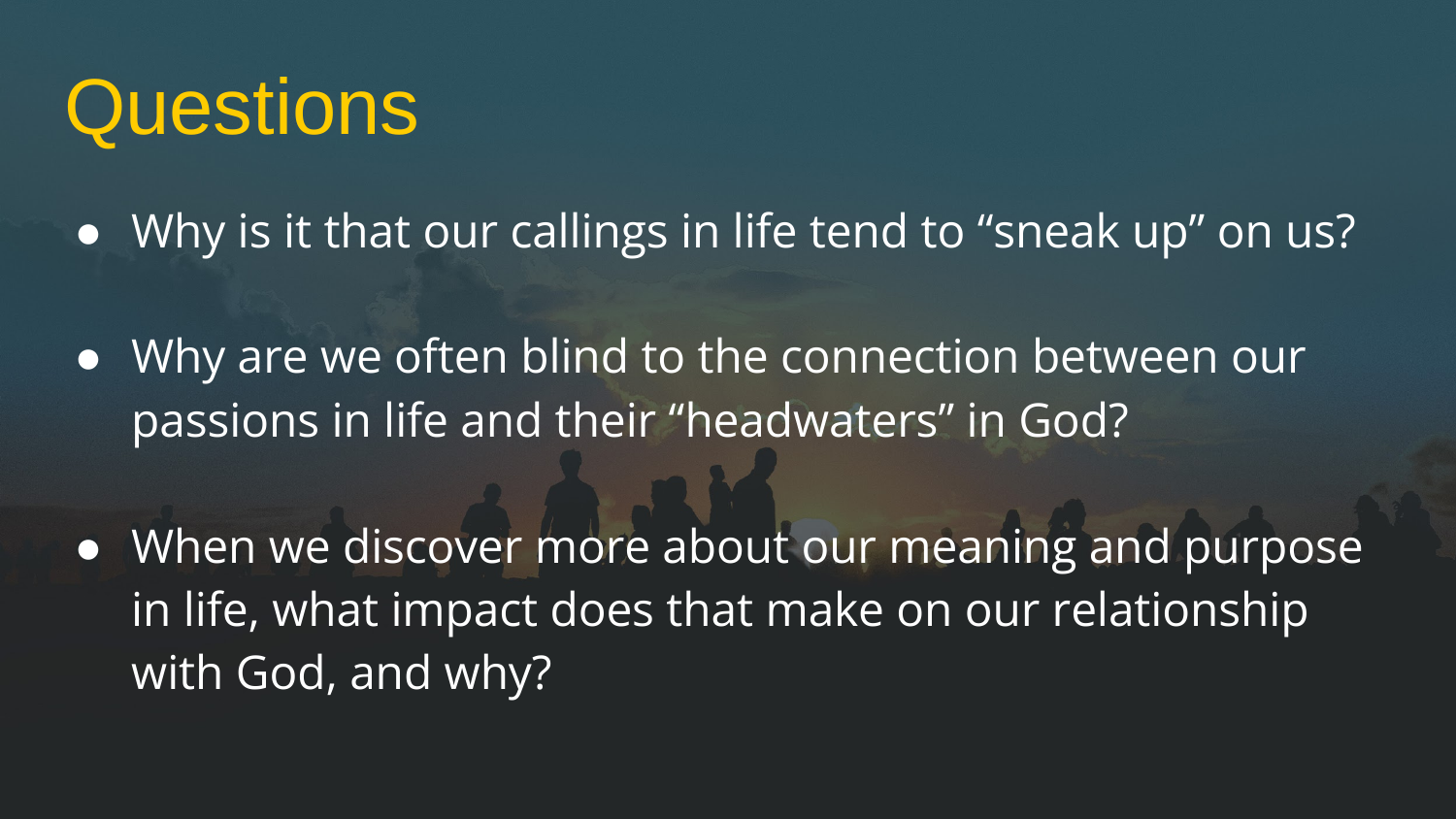

# Questions
Why is it that our callings in life tend to “sneak up” on us?
Why are we often blind to the connection between our passions in life and their “headwaters” in God?
When we discover more about our meaning and purpose in life, what impact does that make on our relationship with God, and why?